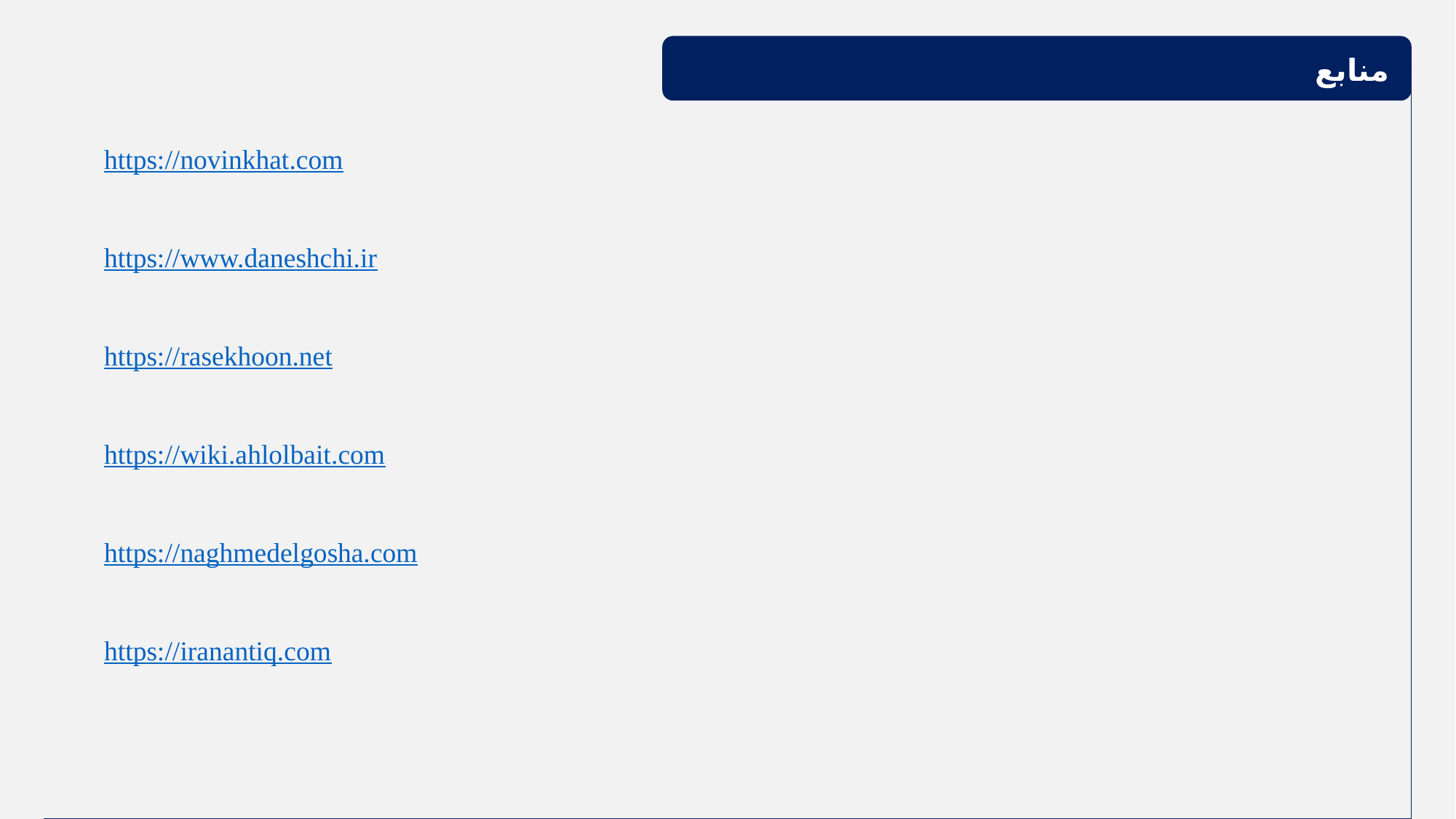

منابع
https://novinkhat.com

https://www.daneshchi.ir

https://rasekhoon.net

https://wiki.ahlolbait.com

https://naghmedelgosha.com

https://iranantiq.com